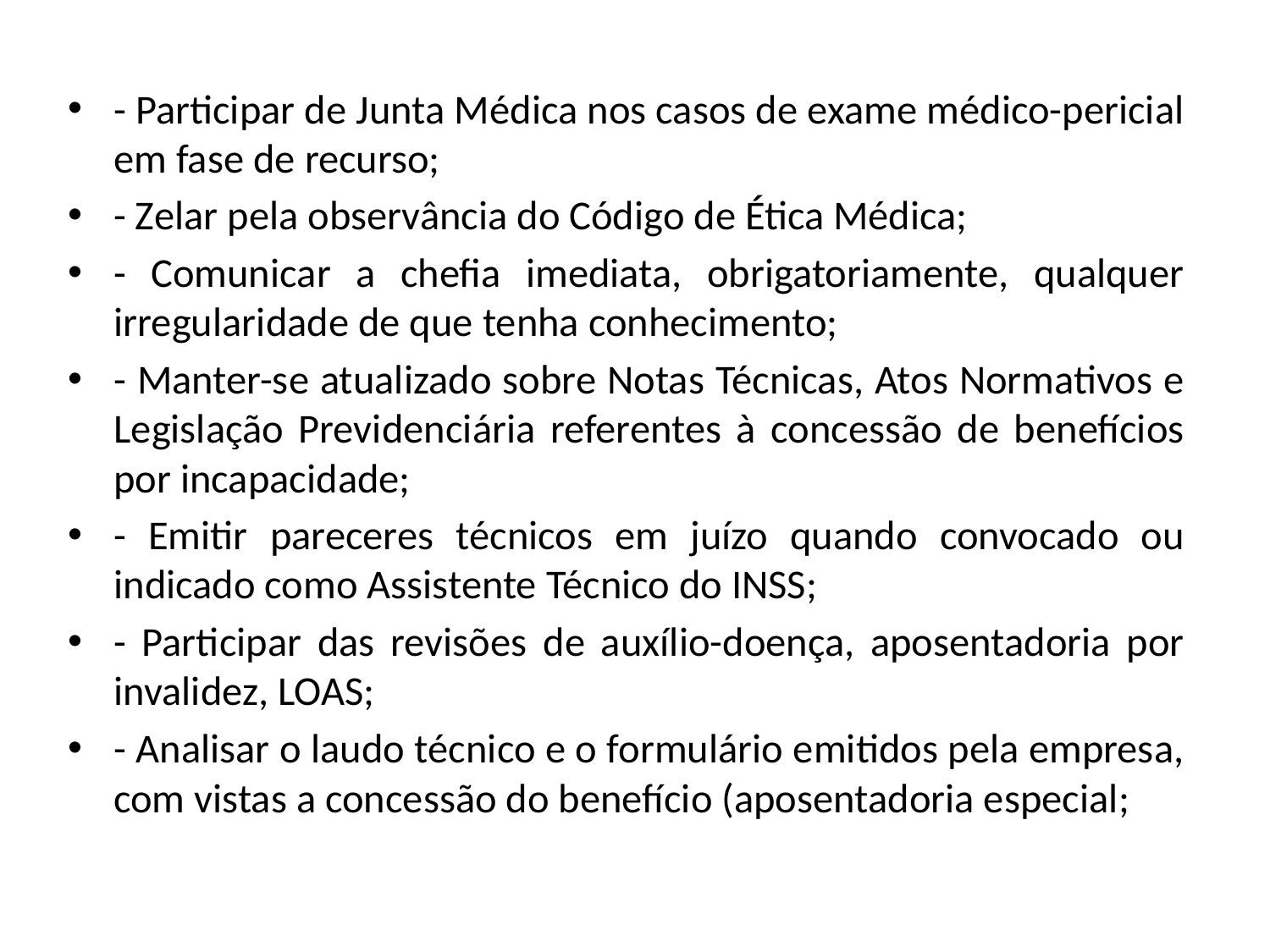

- Participar de Junta Médica nos casos de exame médico-pericial em fase de recurso;
- Zelar pela observância do Código de Ética Médica;
- Comunicar a chefia imediata, obrigatoriamente, qualquer irregularidade de que tenha conhecimento;
- Manter-se atualizado sobre Notas Técnicas, Atos Normativos e Legislação Previdenciária referentes à concessão de benefícios por incapacidade;
- Emitir pareceres técnicos em juízo quando convocado ou indicado como Assistente Técnico do INSS;
- Participar das revisões de auxílio-doença, aposentadoria por invalidez, LOAS;
- Analisar o laudo técnico e o formulário emitidos pela empresa, com vistas a concessão do benefício (aposentadoria especial;